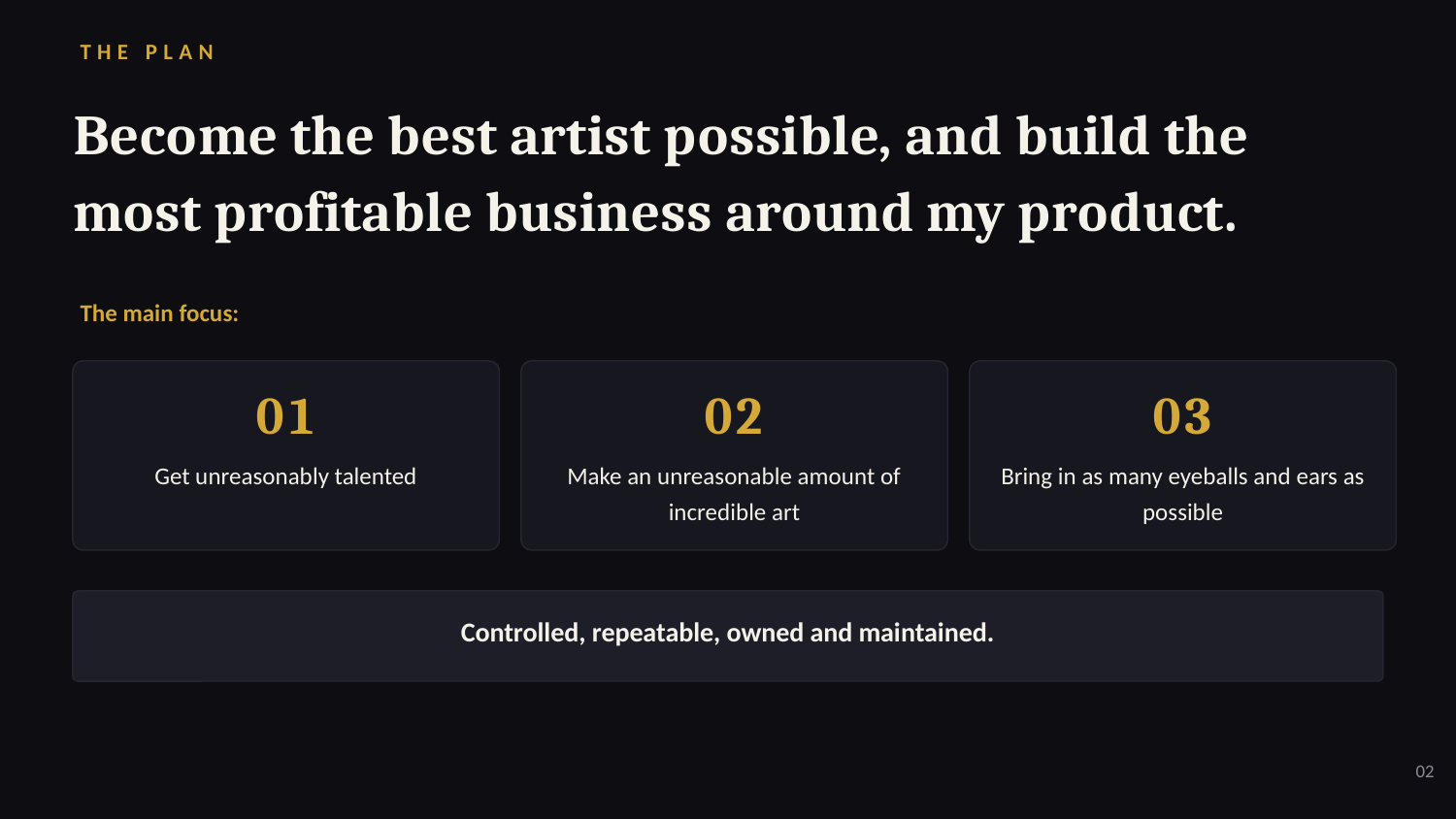

THE PLAN
Become the best artist possible, and build the most profitable business around my product.
The main focus:

01
02
03
Get unreasonably talented
Make an unreasonable amount of incredible art
Bring in as many eyeballs and ears as possible

Controlled, repeatable, owned and maintained.
02